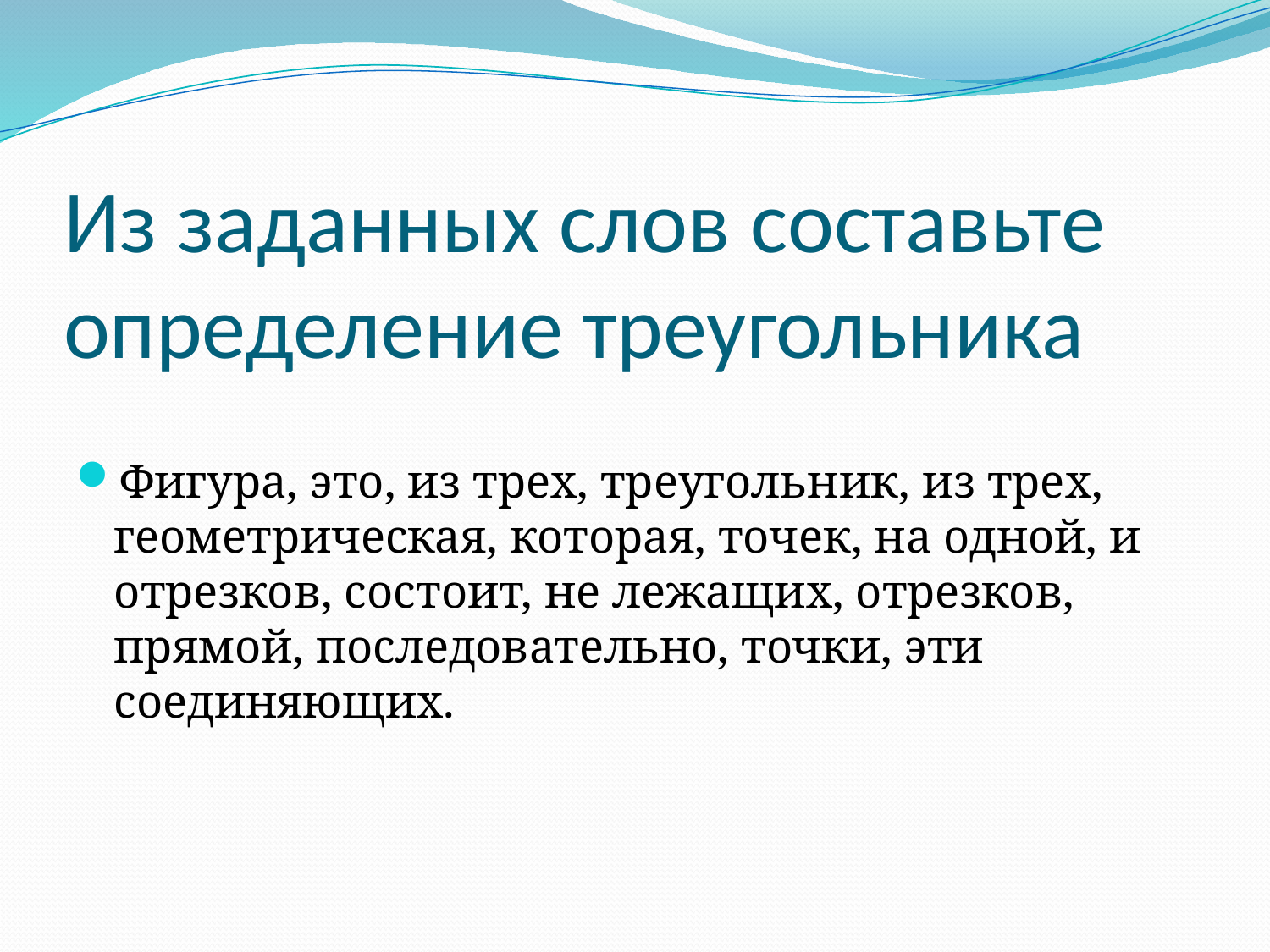

# Из заданных слов составьте определение треугольника
Фигура, это, из трех, треугольник, из трех, геометрическая, которая, точек, на одной, и отрезков, состоит, не лежащих, отрезков, прямой, последовательно, точки, эти соединяющих.